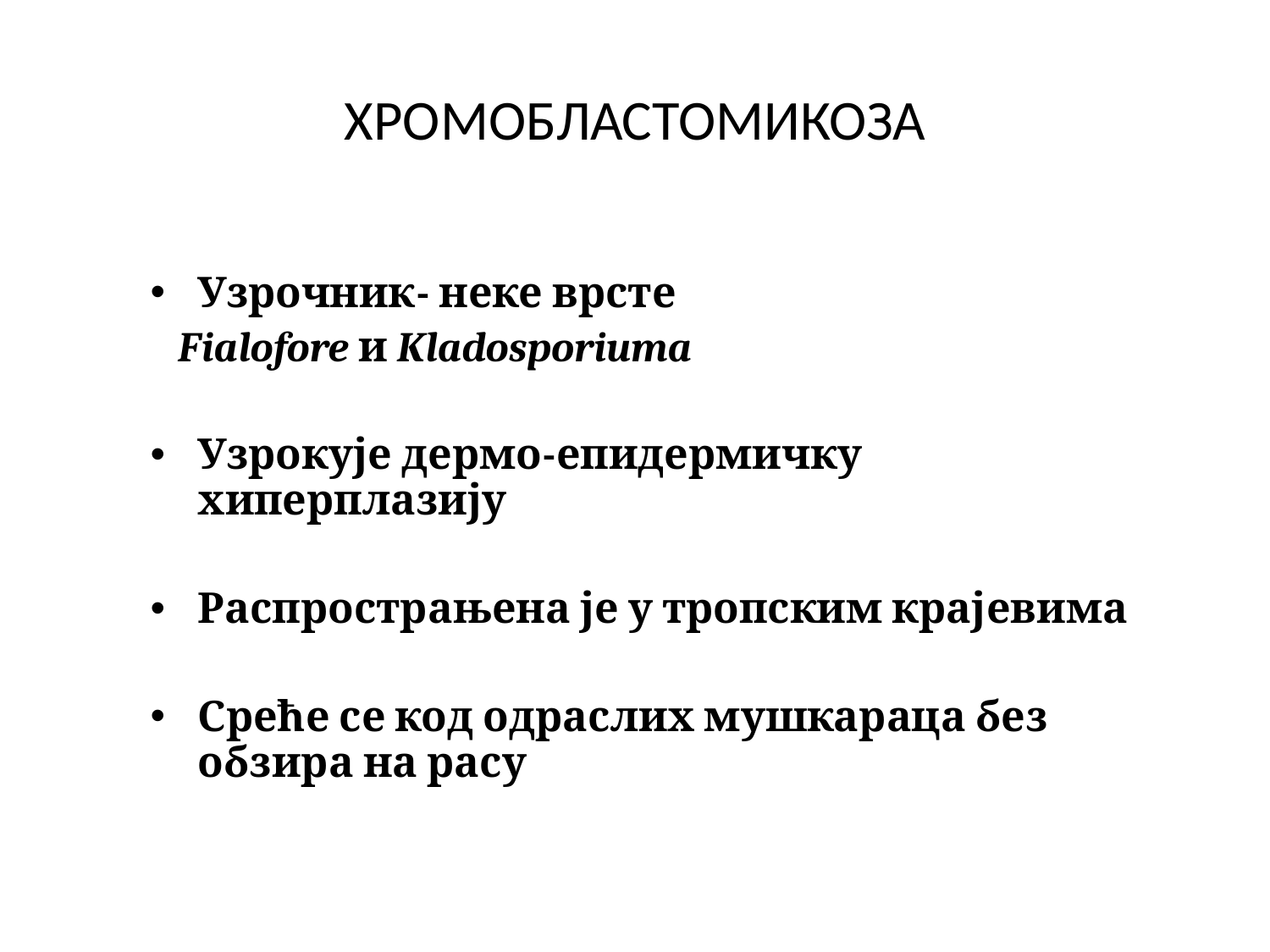

# ХРОМОБЛАСТОМИКОЗА
Узрочник- неке врсте
   Fialofore и Kladosporiuma

Узрокује дермо-епидермичку хиперплазију

Распрострањена је у тропским крајевима

Среће се код одраслих мушкараца без обзира на расу